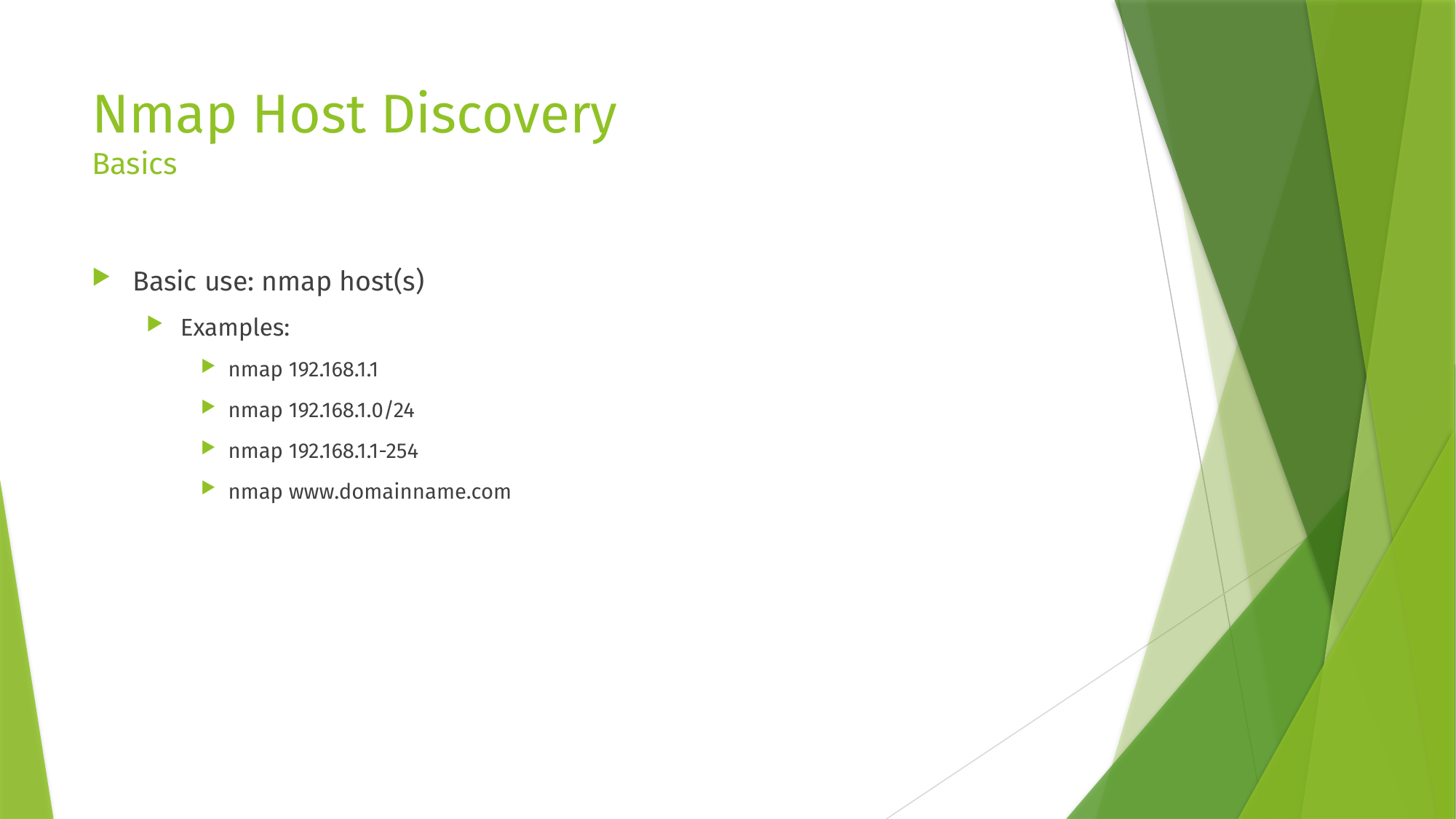

# Nmap Host Discovery Basics
Basic use: nmap host(s)
Examples:
nmap 192.168.1.1
nmap 192.168.1.0/24
nmap 192.168.1.1-254
nmap www.domainname.com